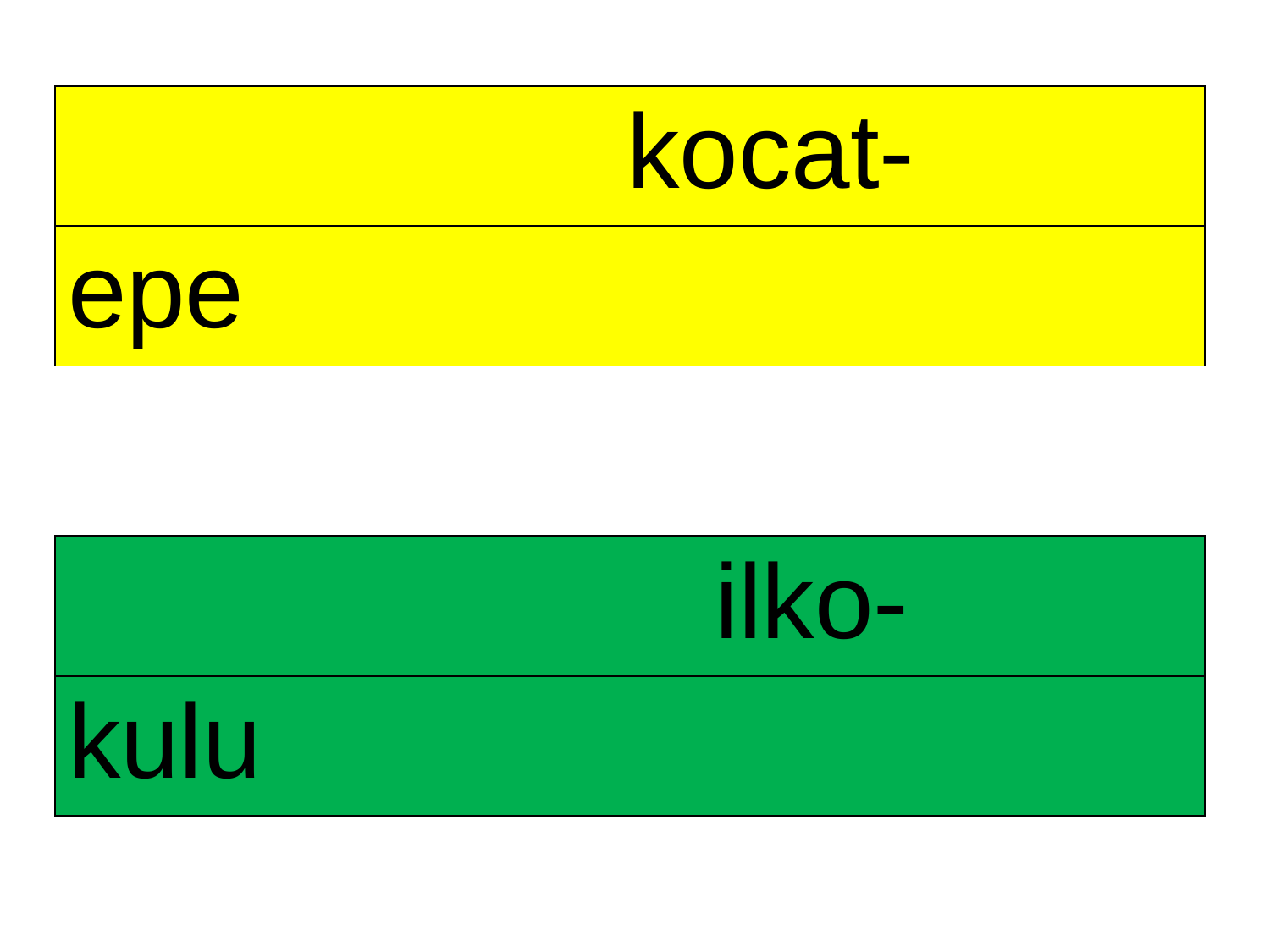

| kocat- |
| --- |
| epe |
| ilko- |
| --- |
| kulu |